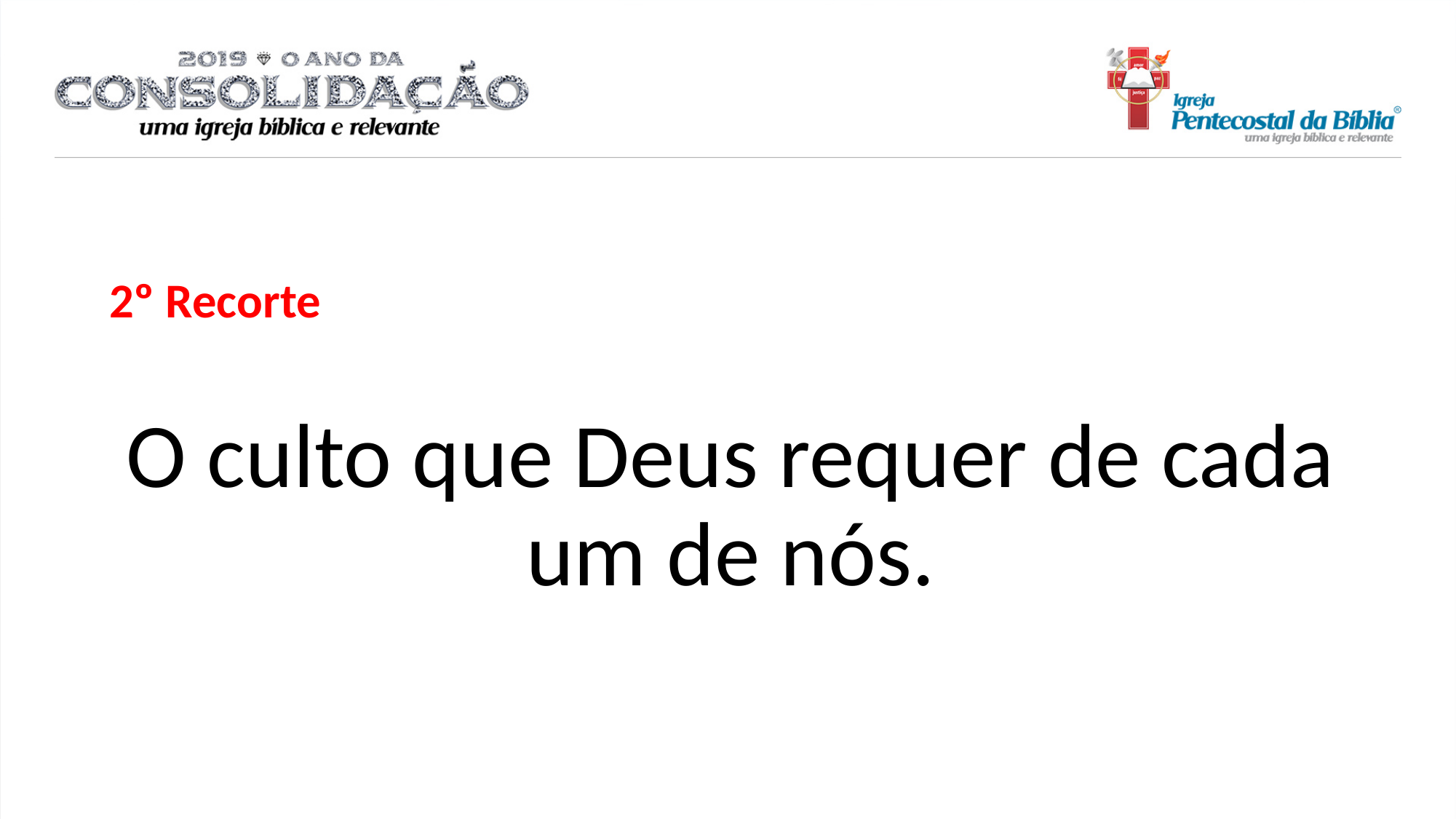

2º Recorte

O culto que Deus requer de cada um de nós.